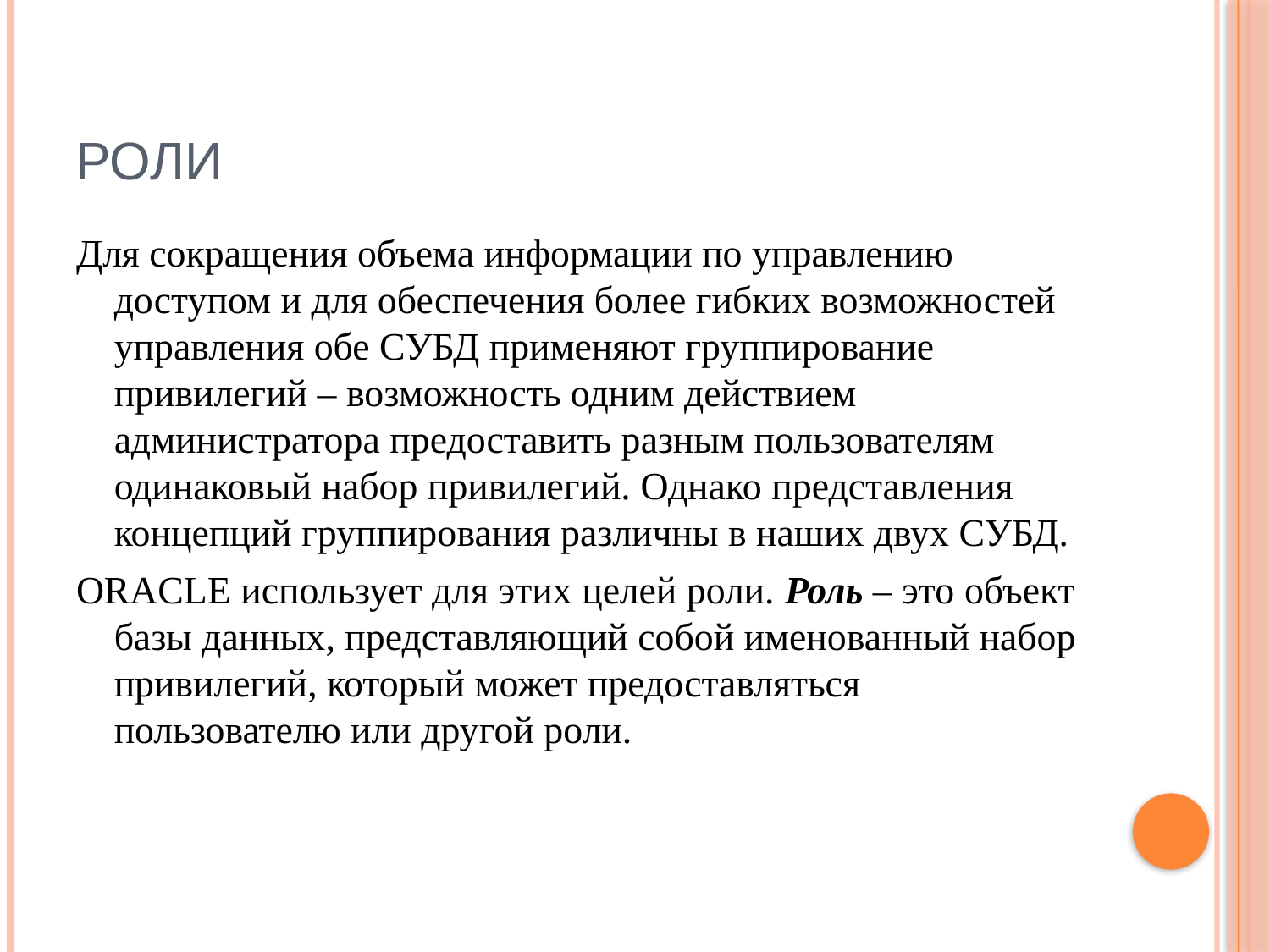

# Роли
Для сокращения объема информации по управлению доступом и для обеспечения более гибких возможностей управления обе СУБД применяют группирование привилегий – возможность одним действием администратора предоставить разным пользователям одинаковый набор привилегий. Однако представления концепций группирования различны в наших двух СУБД.
ORACLE использует для этих целей роли. Роль – это объект базы данных, представляющий собой именованный набор привилегий, который может предоставляться пользователю или другой роли.